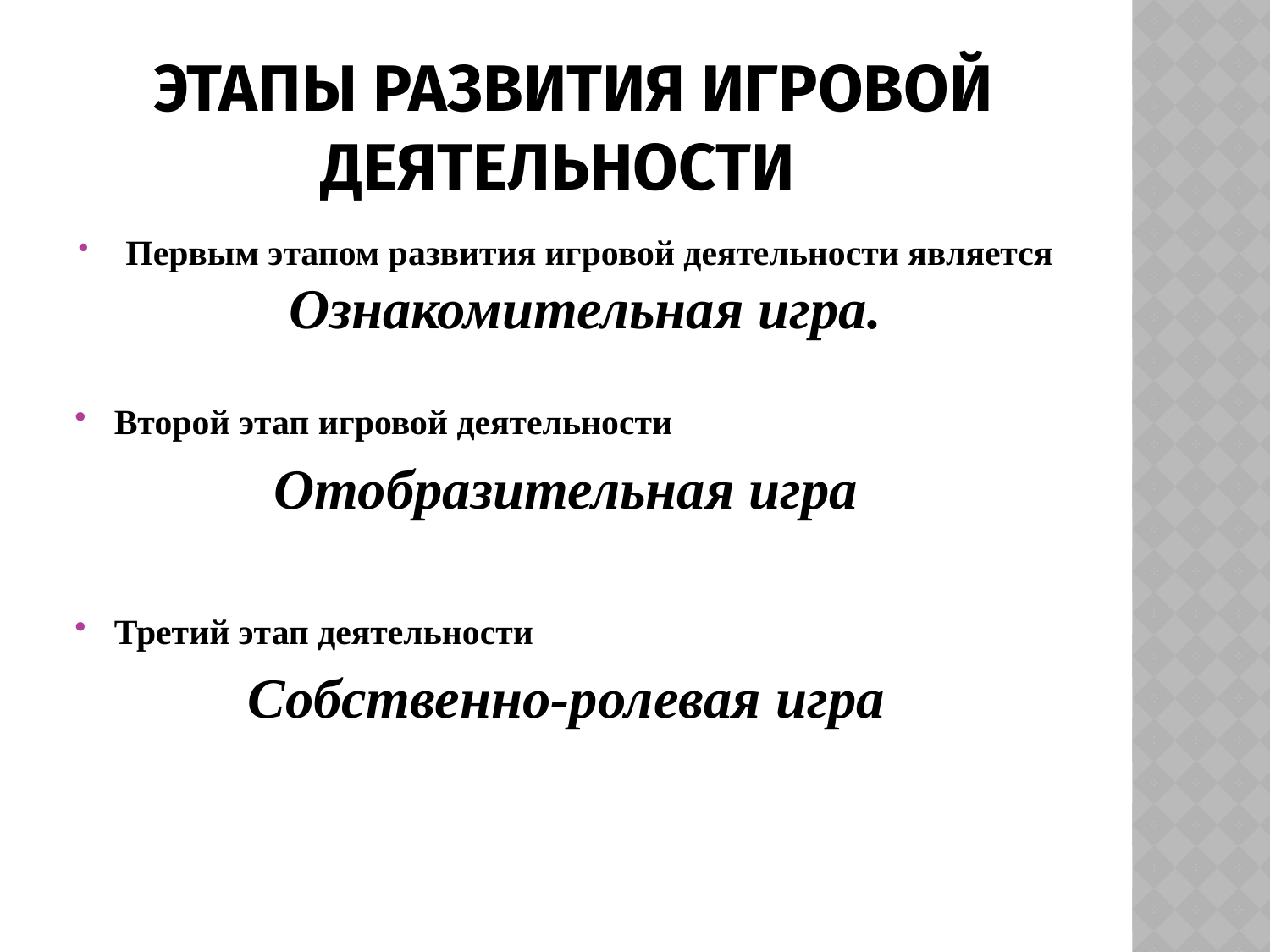

# этапы развития игровой деятельности
 Первым этапом развития игровой деятельности является Ознакомительная игра.

Второй этап игровой деятельности
Отобразительная игра

Третий этап деятельности
Собственно-ролевая игра